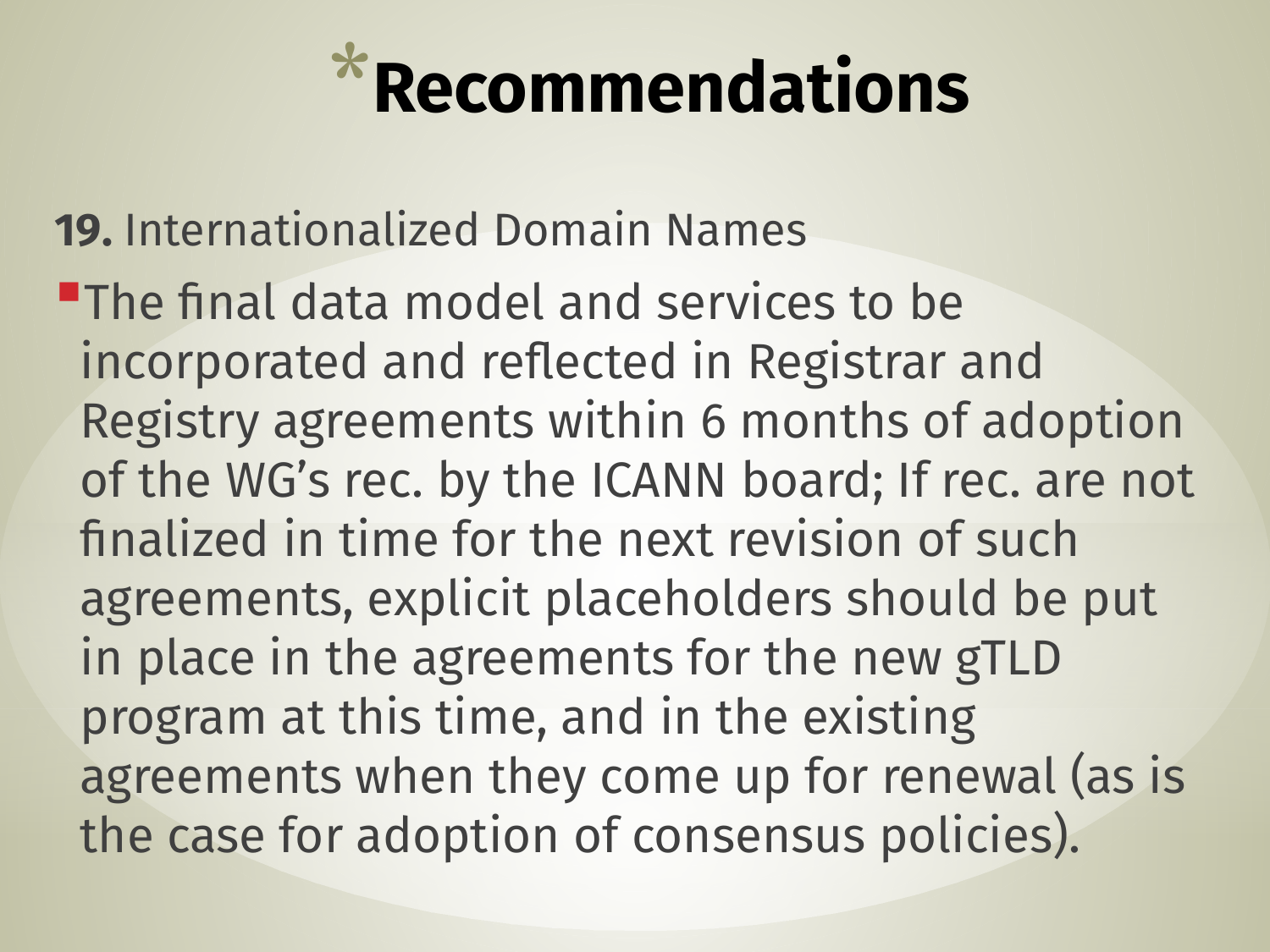

# Recommendations
19. Internationalized Domain Names
The final data model and services to be incorporated and reflected in Registrar and Registry agreements within 6 months of adoption of the WG’s rec. by the ICANN board; If rec. are not finalized in time for the next revision of such agreements, explicit placeholders should be put in place in the agreements for the new gTLD program at this time, and in the existing agreements when they come up for renewal (as is the case for adoption of consensus policies).